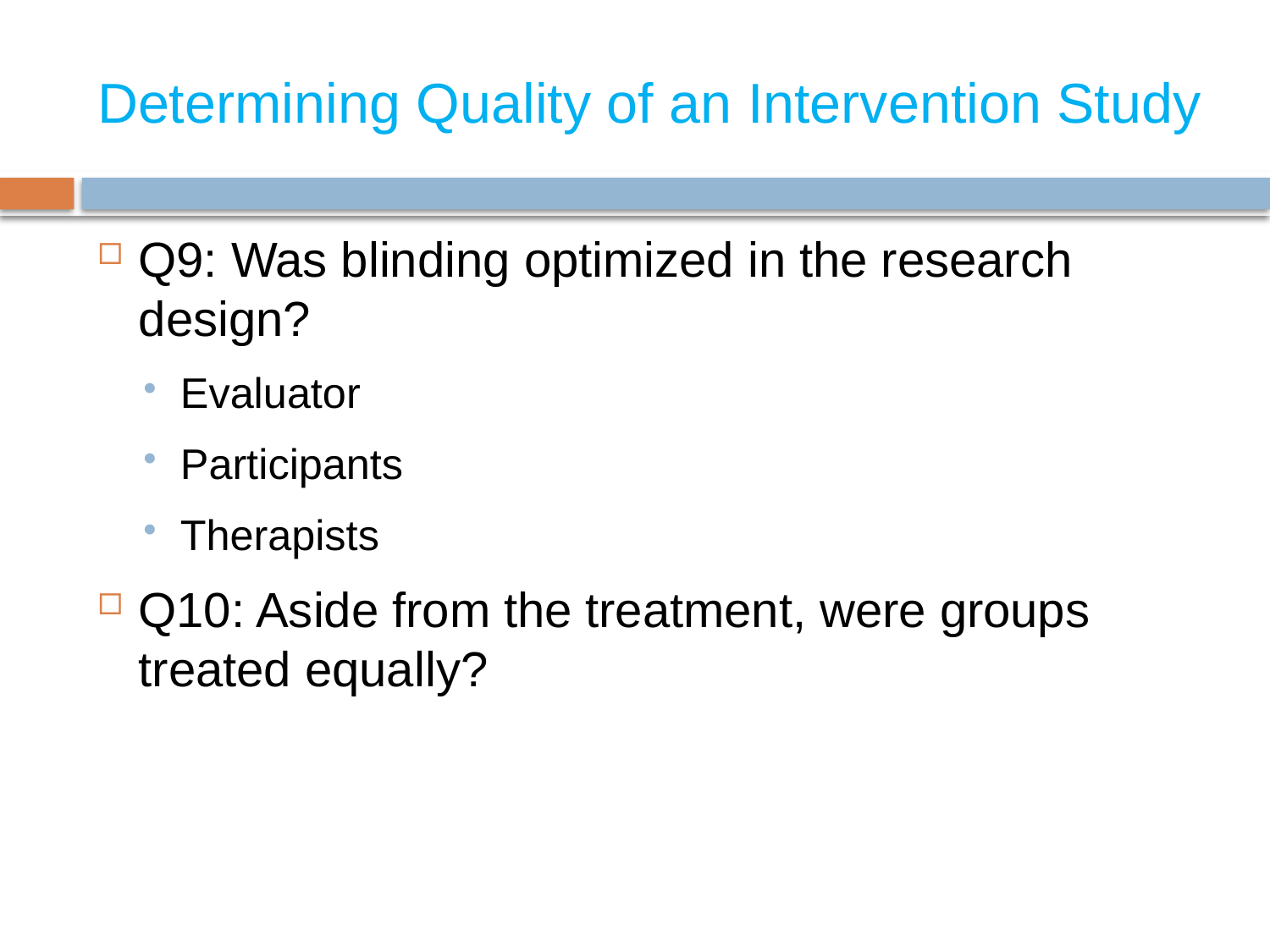

# Determining Quality of an Intervention Study
Q9: Was blinding optimized in the research design?
Evaluator
Participants
Therapists
Q10: Aside from the treatment, were groups treated equally?